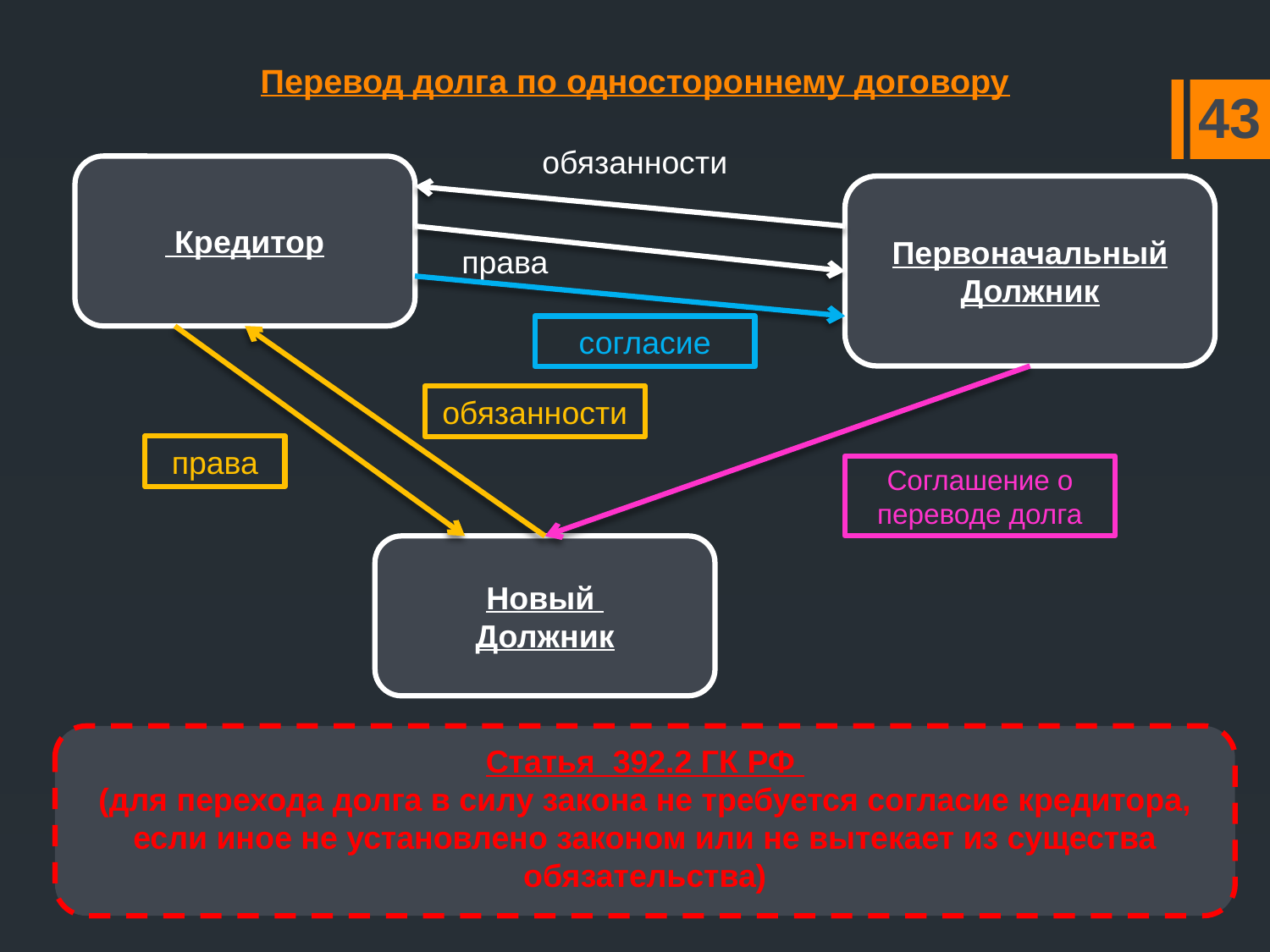

# Перевод долга по одностороннему договору
43
обязанности
 Кредитор
Первоначальный
Должник
права
согласие
обязанности
права
Соглашение о переводе долга
Новый
Должник
Статья  392.2 ГК РФ
(для перехода долга в силу закона не требуется согласие кредитора, если иное не установлено законом или не вытекает из существа обязательства)